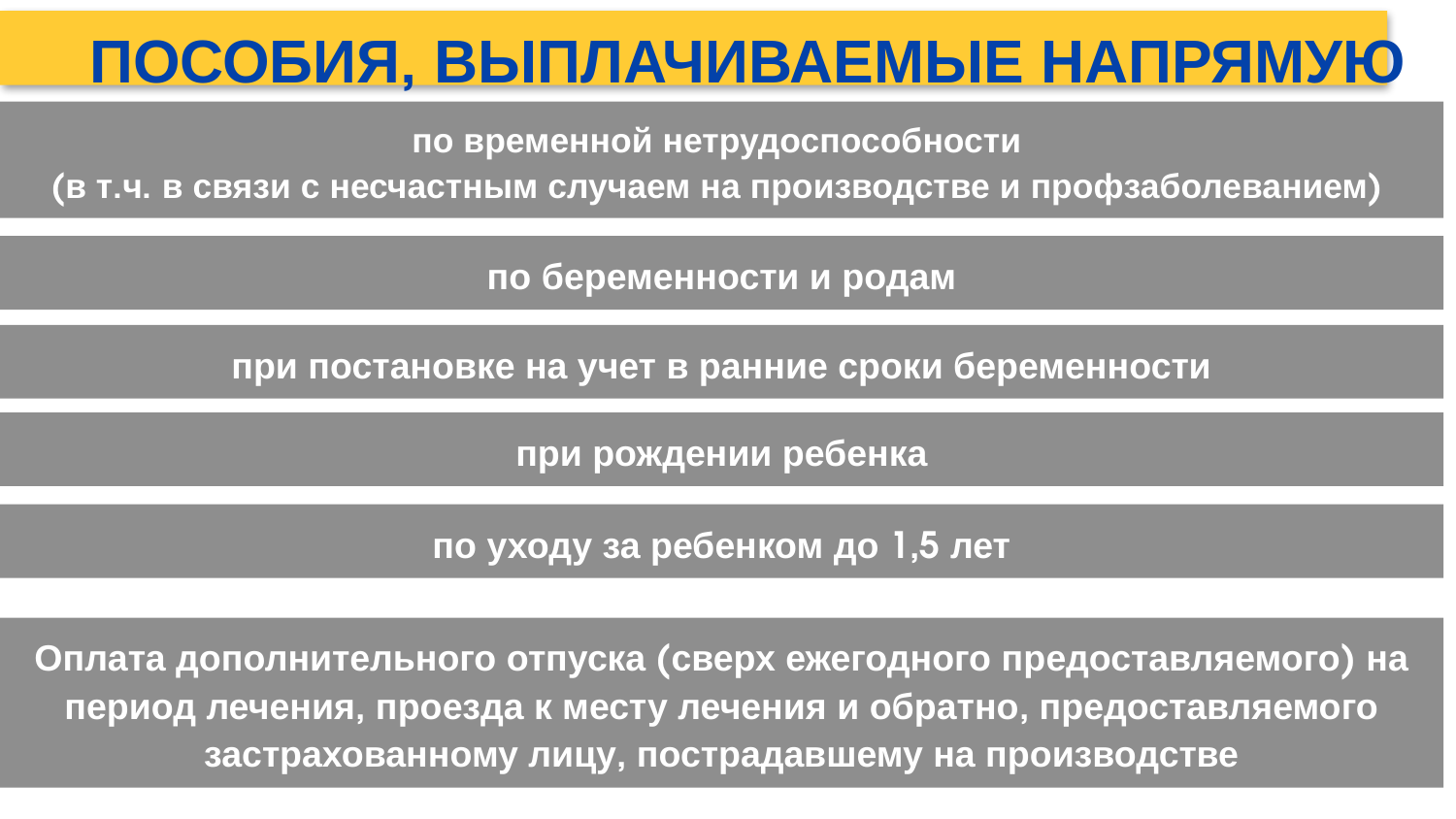

ПОСОБИЯ, ВЫПЛАЧИВАЕМЫЕ НАПРЯМУЮ
по временной нетрудоспособности
(в т.ч. в связи с несчастным случаем на производстве и профзаболеванием)
по беременности и родам
при постановке на учет в ранние сроки беременности
при рождении ребенка
по уходу за ребенком до 1,5 лет
Оплата дополнительного отпуска (сверх ежегодного предоставляемого) на период лечения, проезда к месту лечения и обратно, предоставляемого застрахованному лицу, пострадавшему на производстве